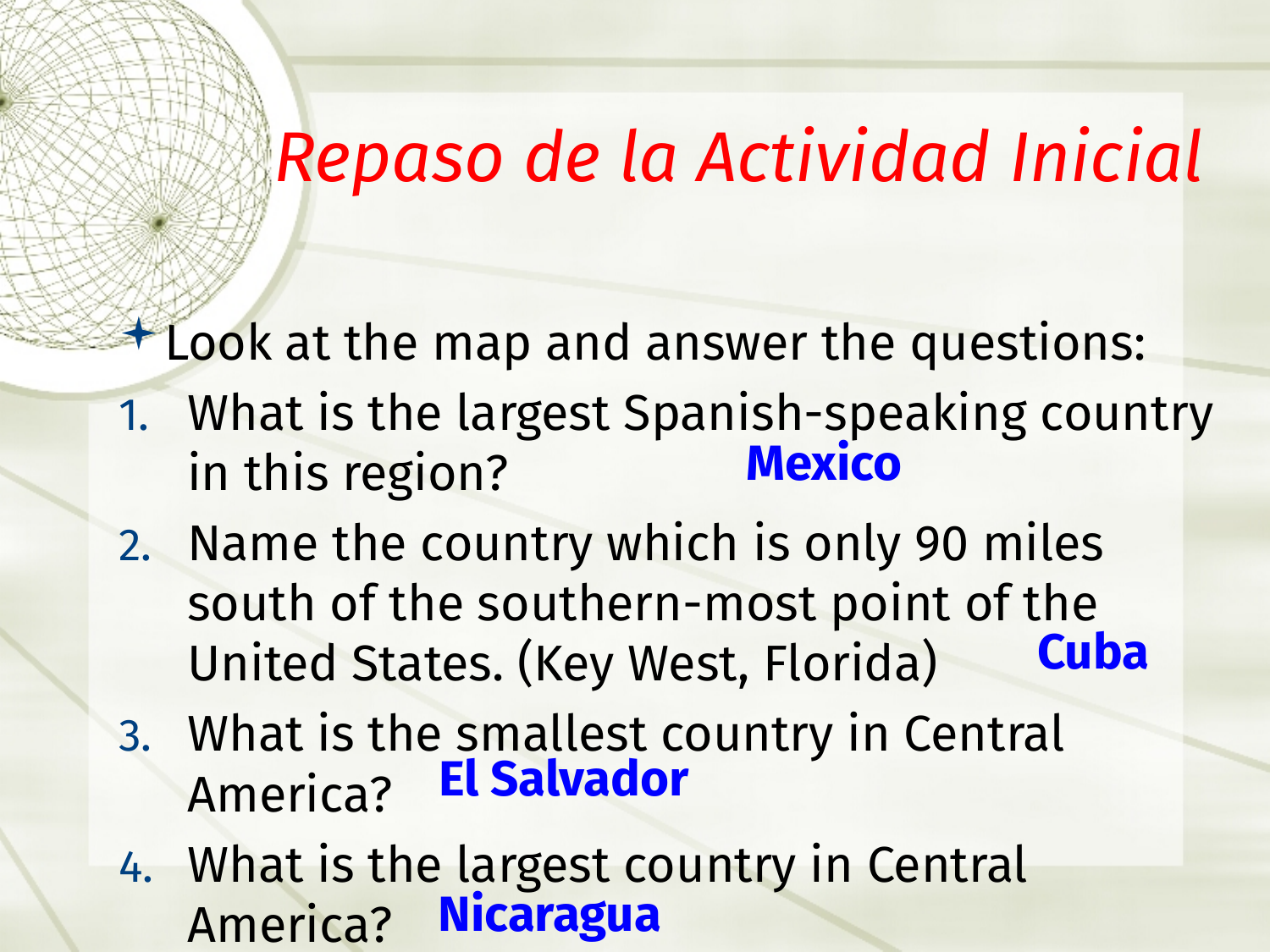

# Repaso de la Actividad Inicial

Look at the map and answer the questions:
What is the largest Spanish-speaking country in this region?
Name the country which is only 90 miles south of the southern-most point of the United States. (Key West, Florida)
What is the smallest country in Central America?
What is the largest country in Central America?

Mexico
Cuba
El Salvador
Nicaragua